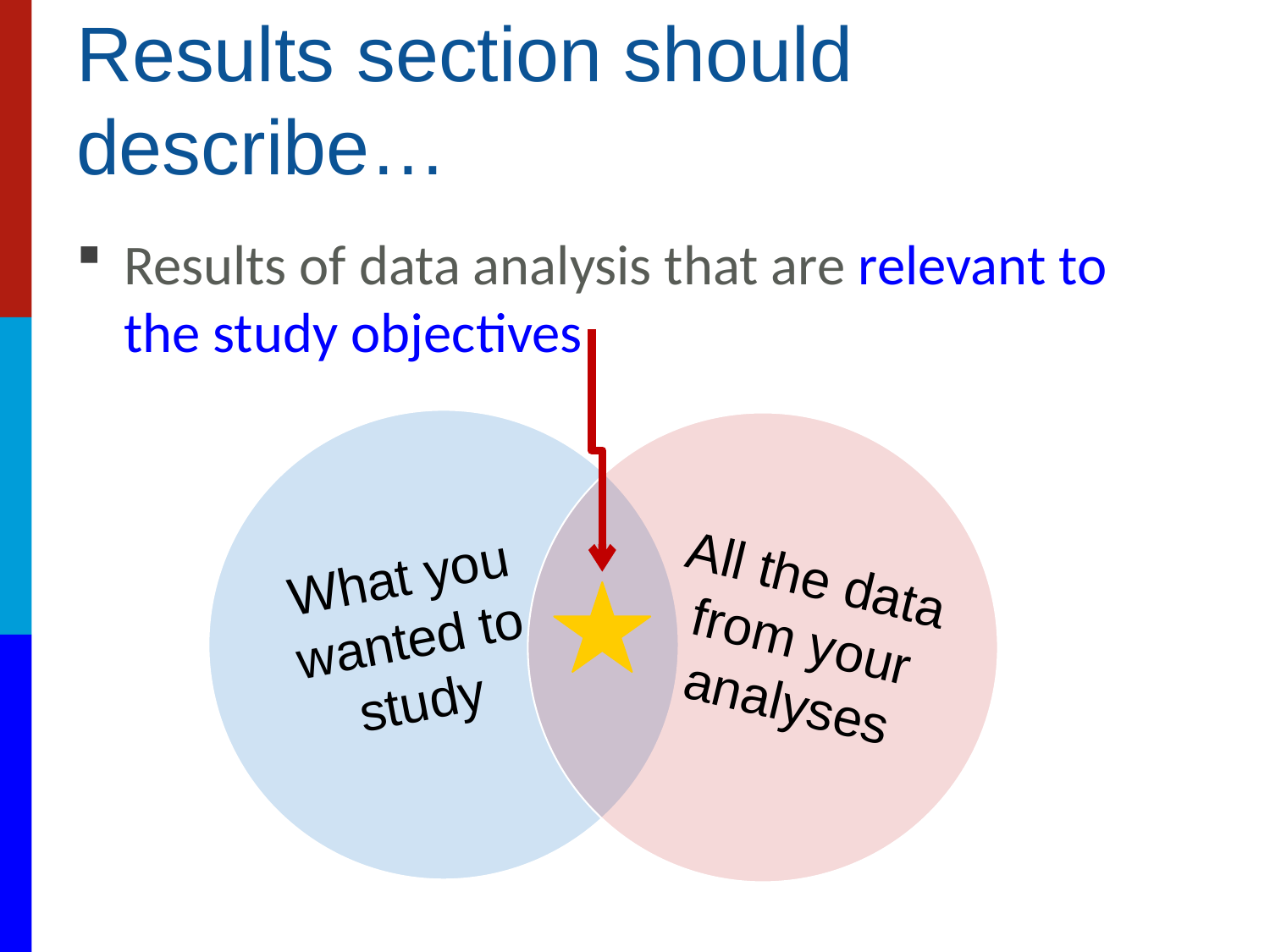

# Results section should describe…
Results of data analysis that are relevant to the study objectives

What you wanted to study
All the data from your analyses